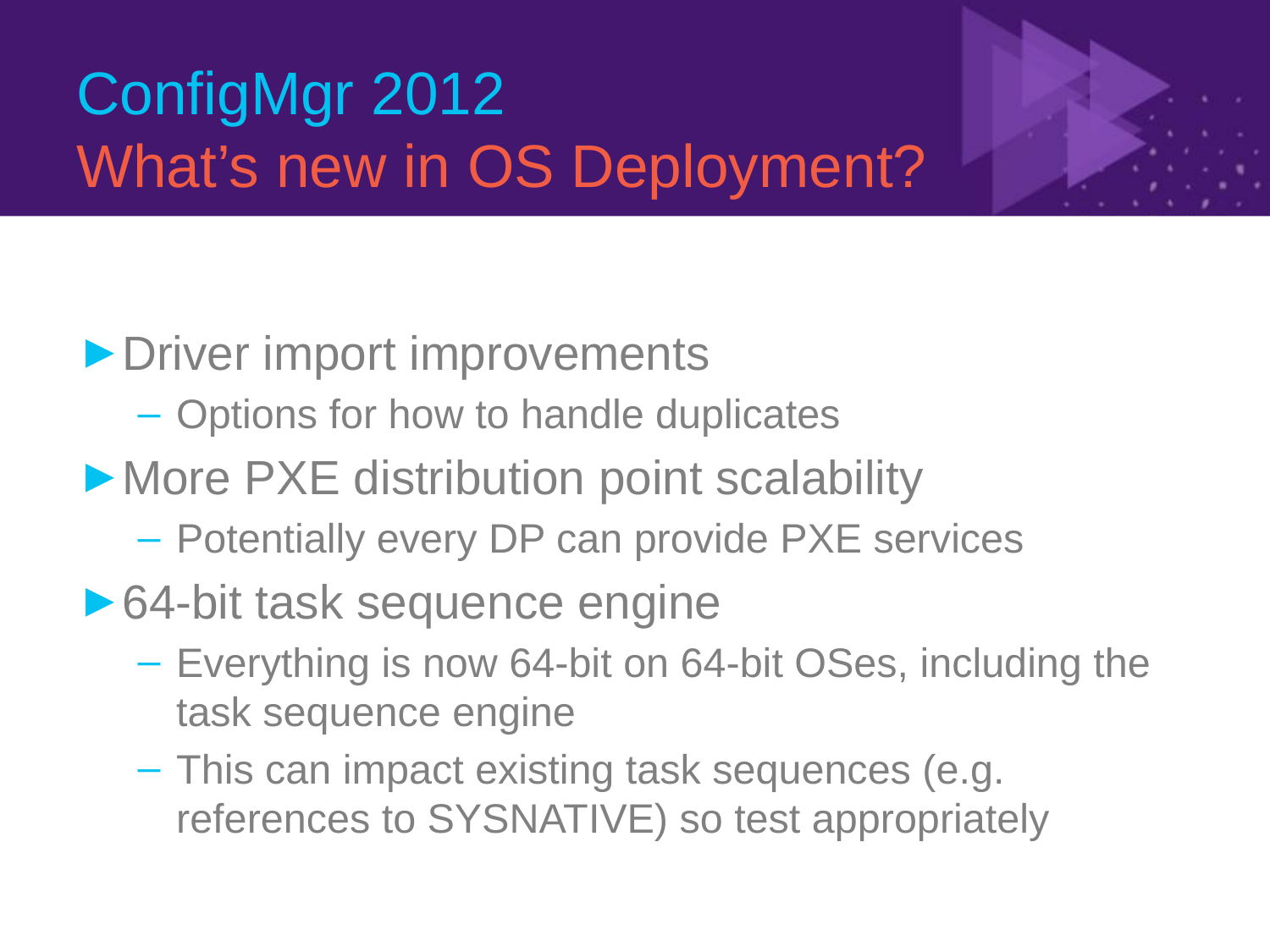

# ConfigMgr 2012 What’s new in OS Deployment?
Driver import improvements
Options for how to handle duplicates
More PXE distribution point scalability
Potentially every DP can provide PXE services
64-bit task sequence engine
Everything is now 64-bit on 64-bit OSes, including the task sequence engine
This can impact existing task sequences (e.g. references to SYSNATIVE) so test appropriately